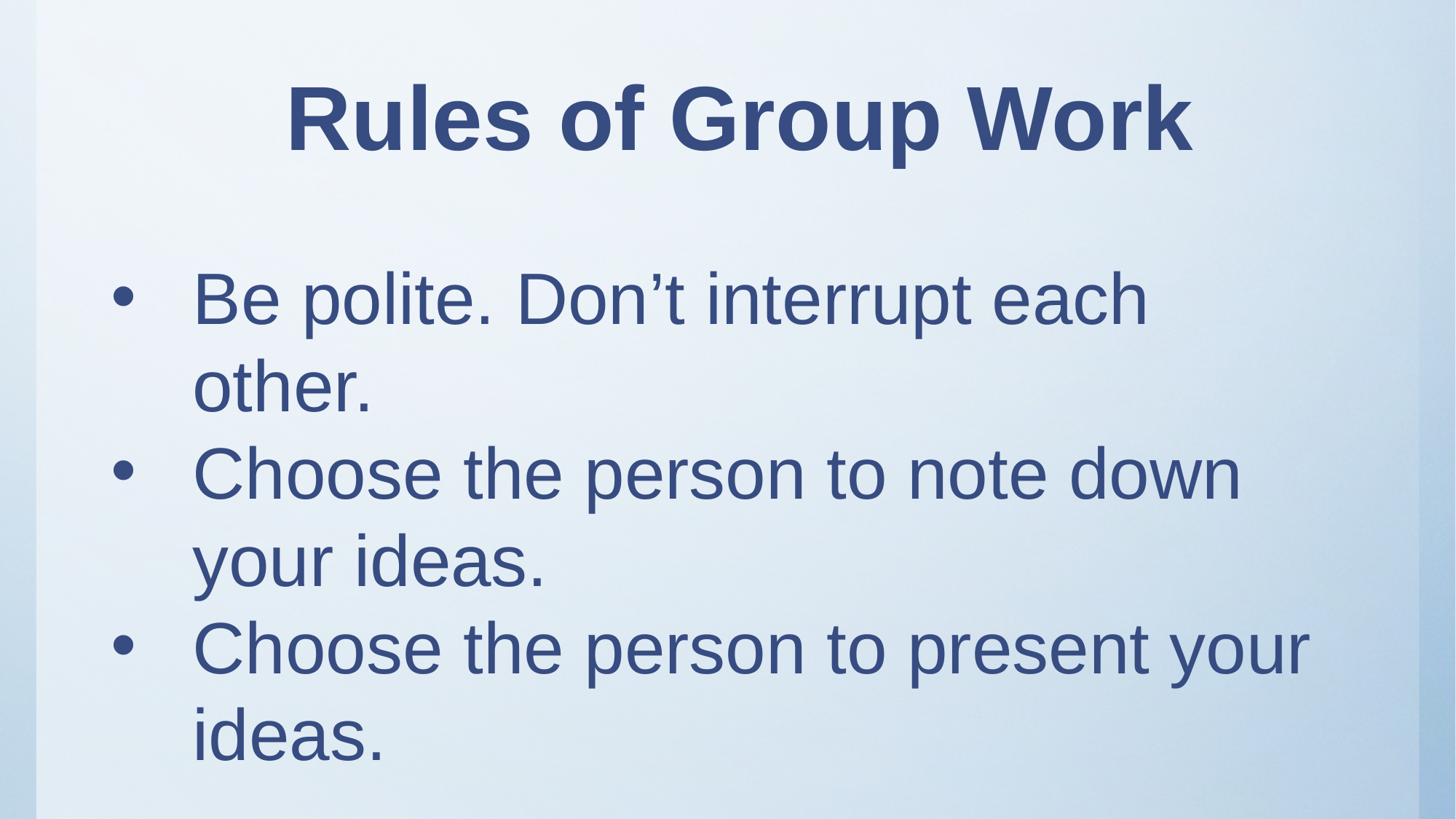

# Rules of Group Work
Be polite. Don’t interrupt each other.
Choose the person to note down your ideas.
Choose the person to present your ideas.